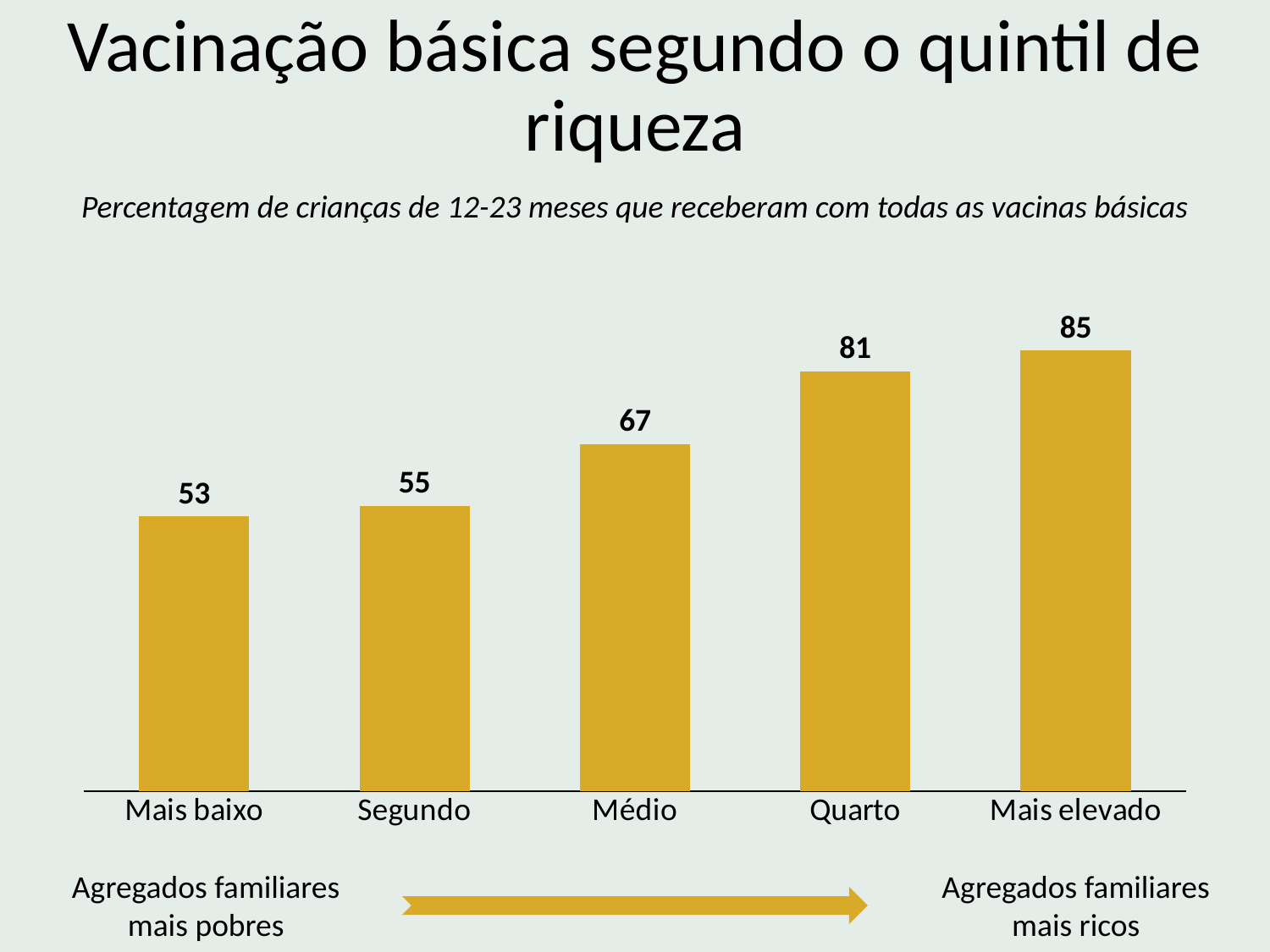

Vacinação básica segundo o quintil de riqueza
Percentagem de crianças de 12-23 meses que receberam com todas as vacinas básicas

### Chart

| Category | Column1 |
|---|---|
| Mais baixo | 53.0 |
| Segundo | 55.0 |
| Médio | 67.0 |
| Quarto | 81.0 |
| Mais elevado | 85.0 |
Agregados familiares mais ricos
Agregados familiares mais pobres